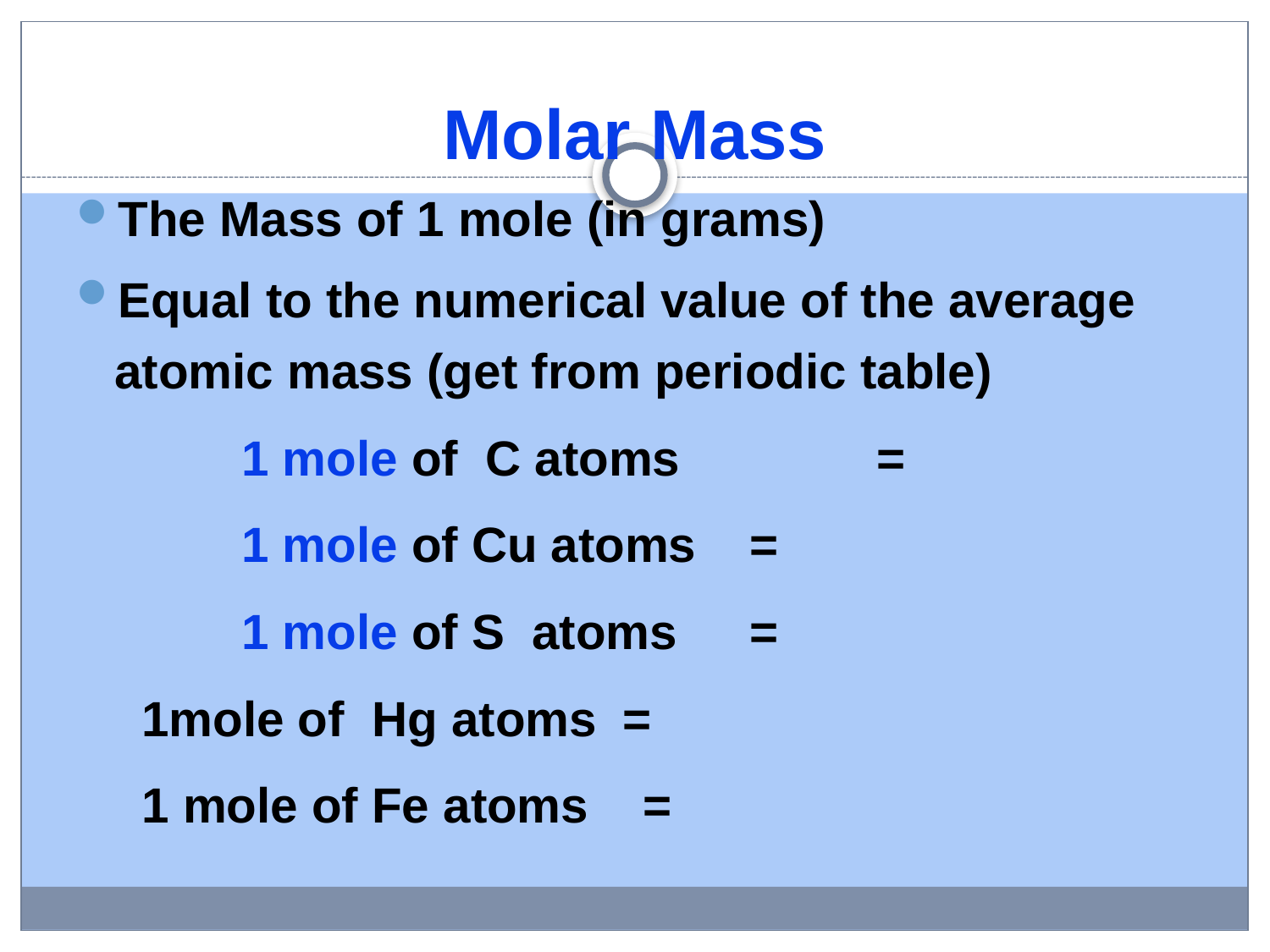

# Molar Mass
The Mass of 1 mole (in grams)
Equal to the numerical value of the average atomic mass (get from periodic table)
 		1 mole of  C atoms		=
		1 mole of Cu atoms 	=
		1 mole of S  atoms 	=
	  1mole of  Hg atoms 	=
	  1 mole of Fe atoms    =